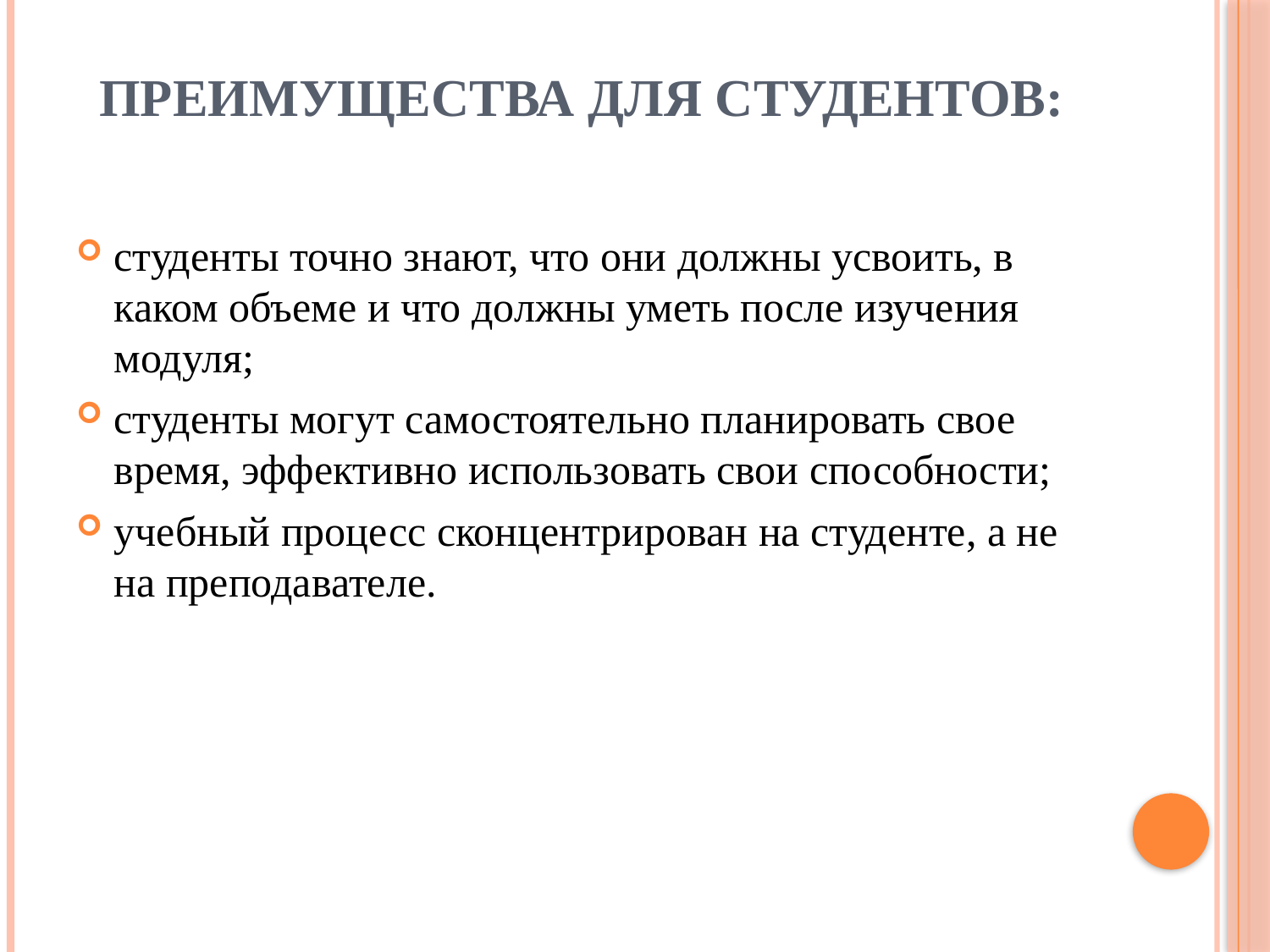

# Преимущества для студентов:
студенты точно знают, что они должны усвоить, в каком объеме и что должны уметь после изучения модуля;
студенты могут самостоятельно планировать свое время, эффективно использовать свои способности;
учебный процесс сконцентрирован на студенте, а не на преподавателе.